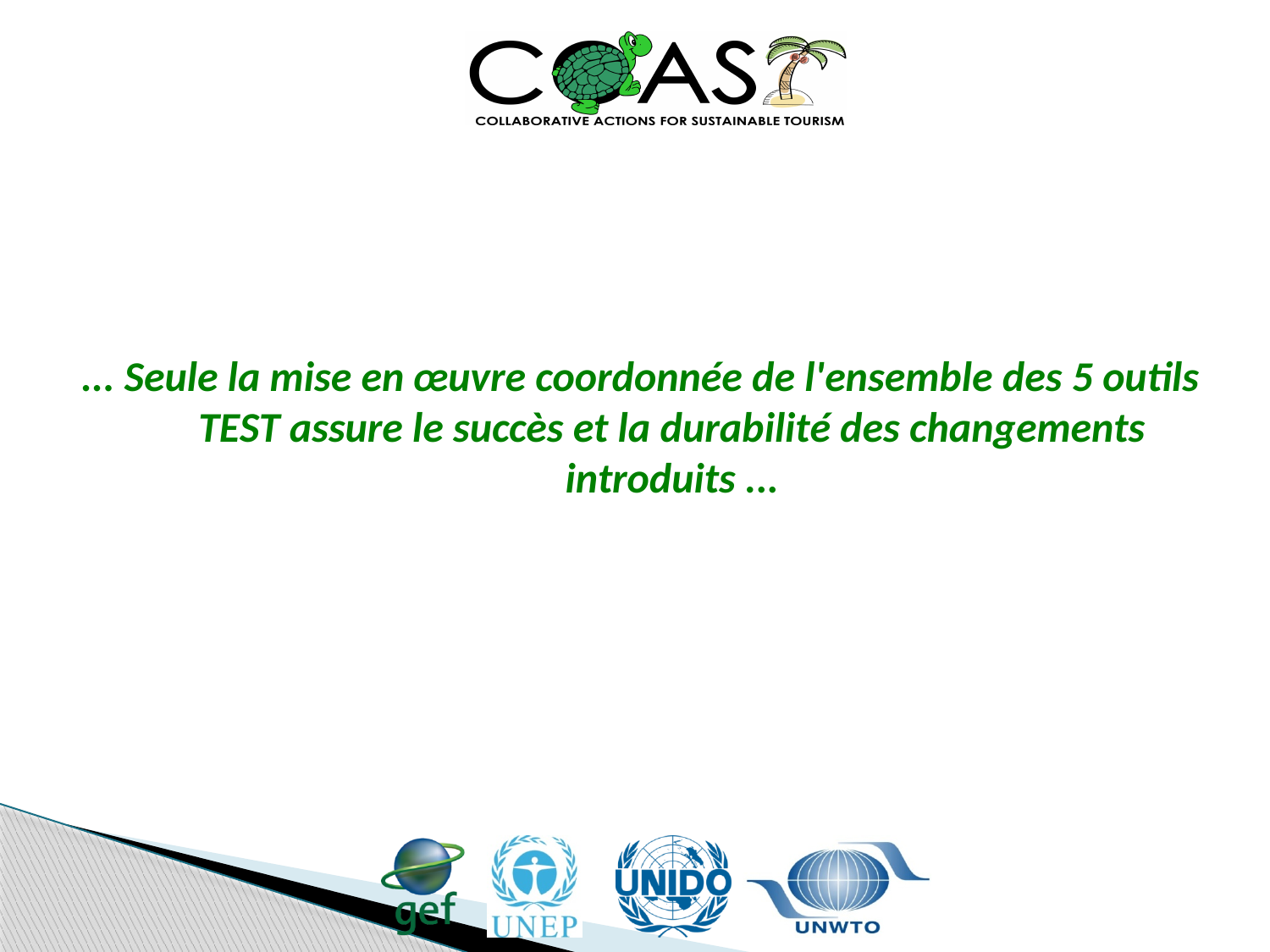

... Seule la mise en œuvre coordonnée de l'ensemble des 5 outils TEST assure le succès et la durabilité des changements introduits ...